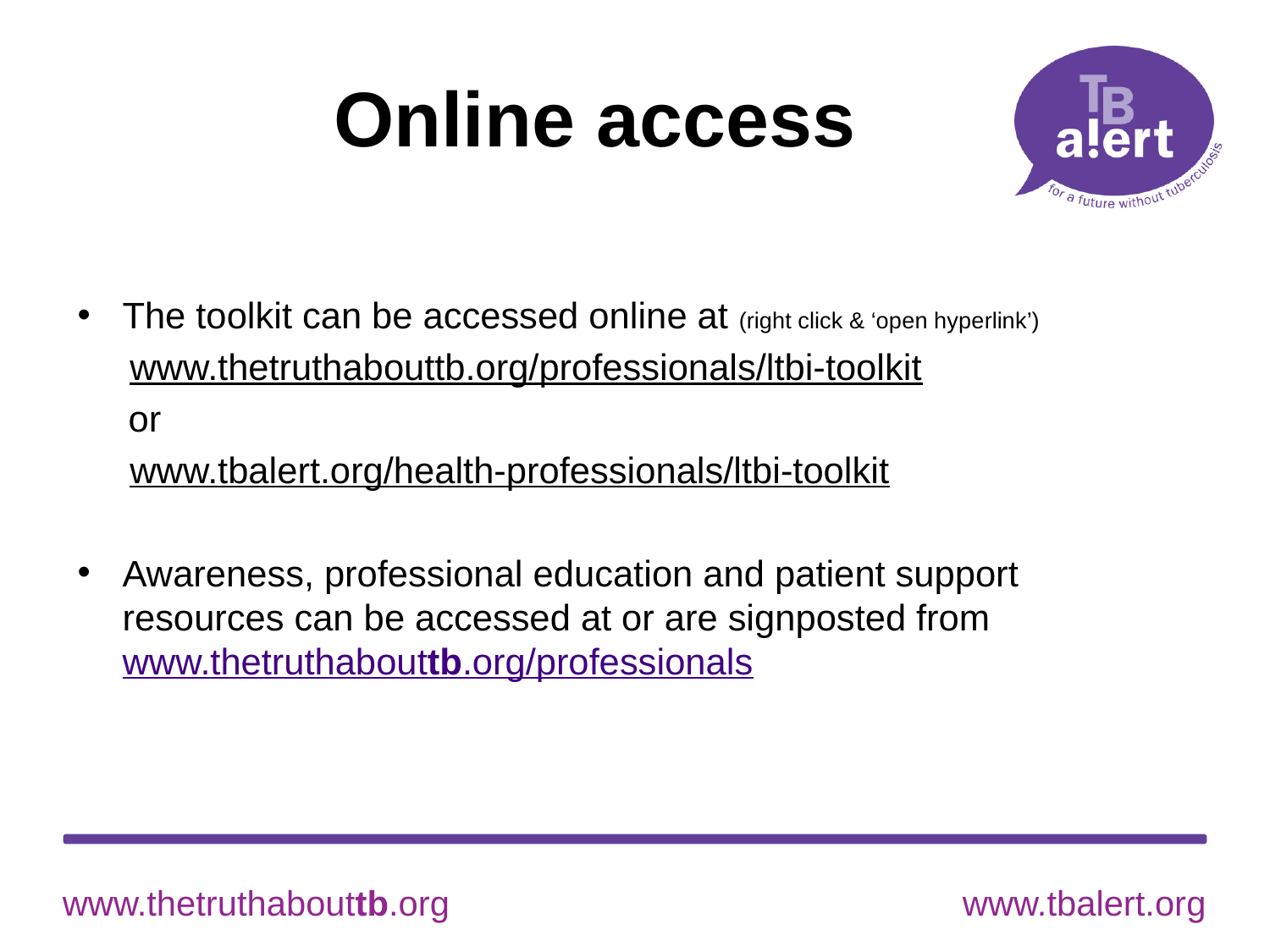

# Online access
The toolkit can be accessed online at (right click & ‘open hyperlink’)
www.thetruthabouttb.org/professionals/ltbi-toolkit
     or
www.tbalert.org/health-professionals/ltbi-toolkit

Awareness, professional education and patient support resources can be accessed at or are signposted from www.thetruthabouttb.org/professionals